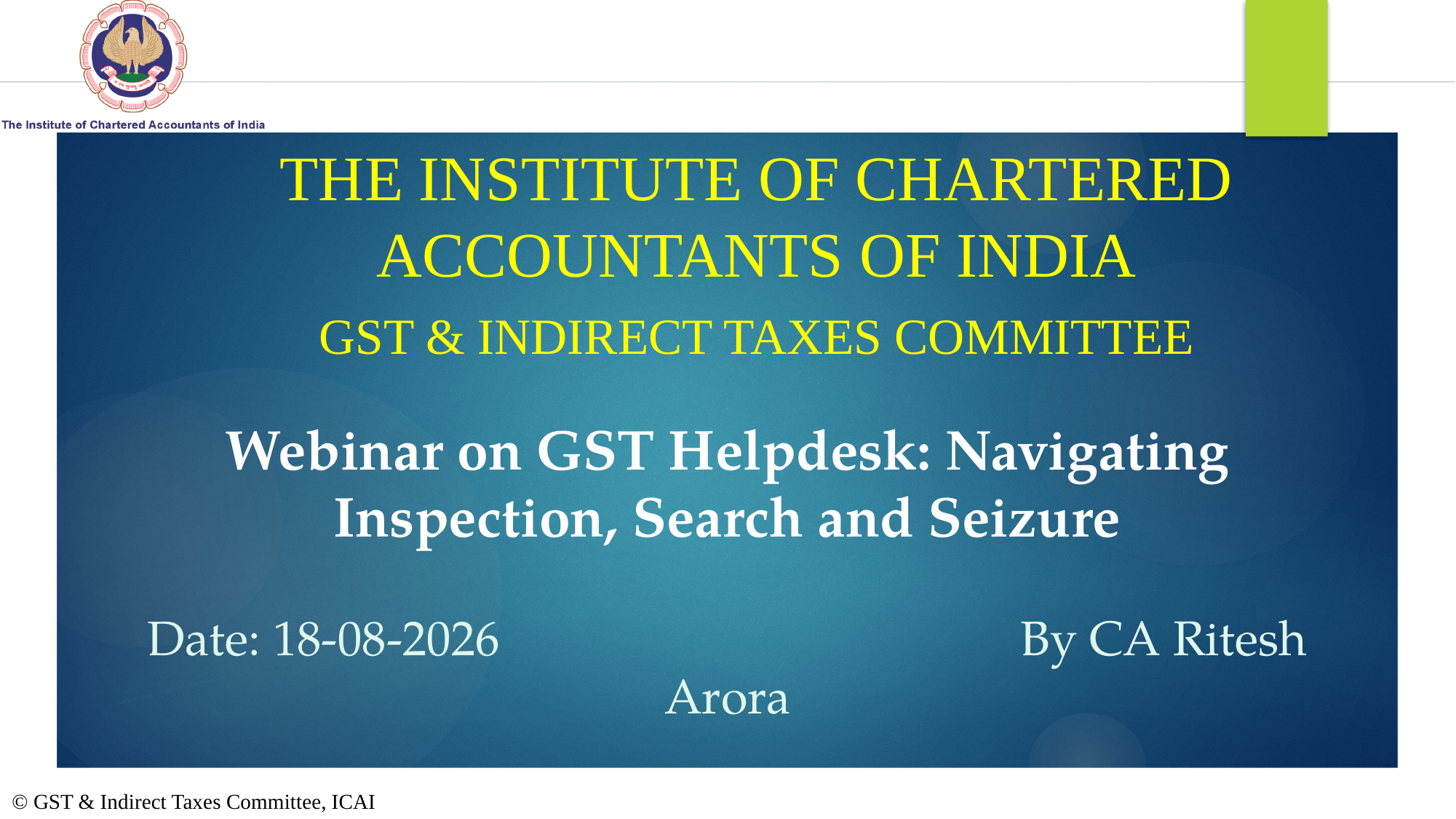

The Institute of Chartered Accountants of India
GST & Indirect Taxes Committee

# Webinar on GST Helpdesk: Navigating Inspection, Search and Seizure Date: 18-08-2026              				By CA Ritesh Arora
© GST & Indirect Taxes Committee, ICAI